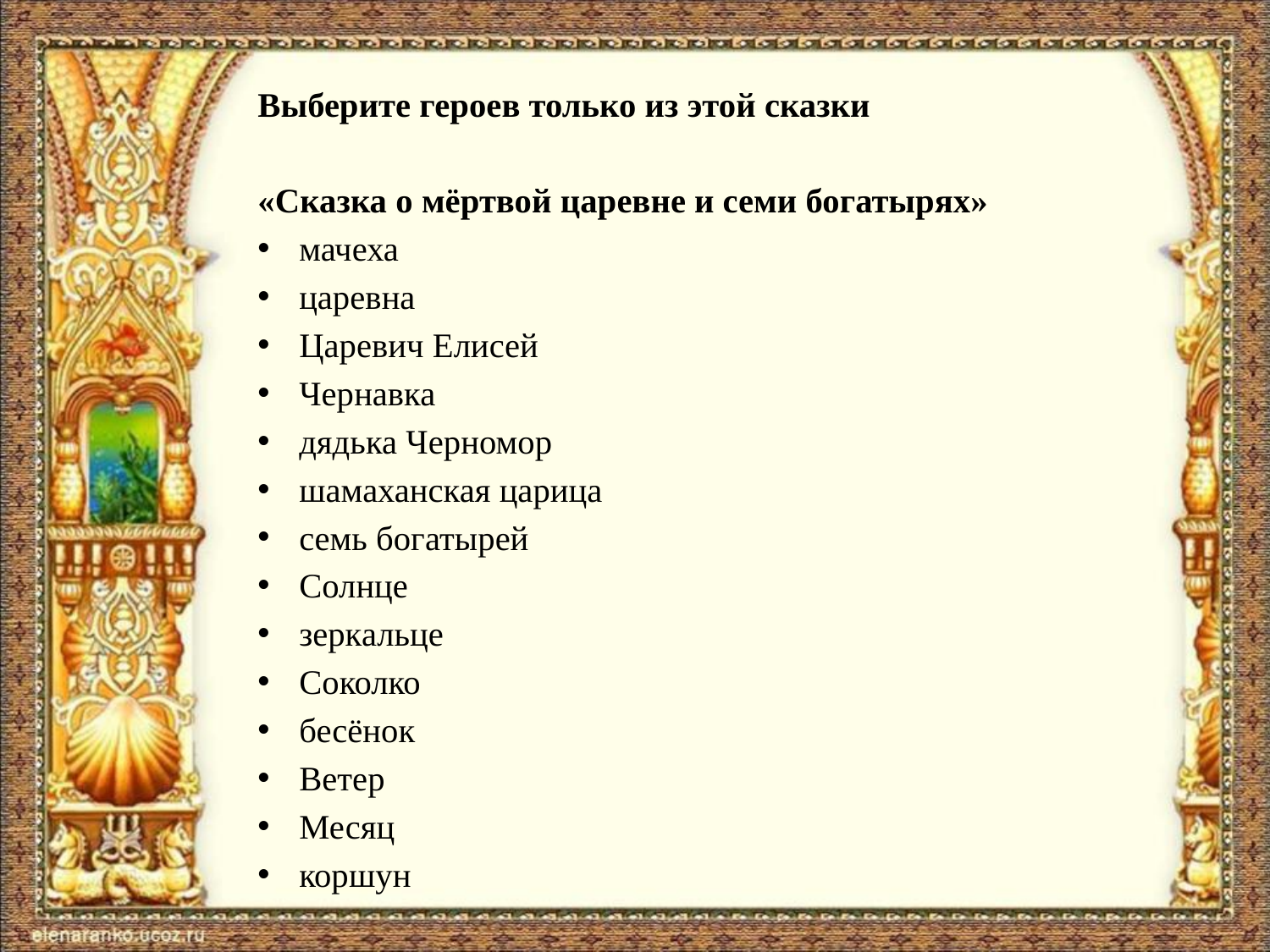

Выберите героев только из этой сказки

«Сказка о мёртвой царевне и семи богатырях»
мачеха
царевна
Царевич Елисей
Чернавка
дядька Черномор
шамаханская царица
семь богатырей
Солнце
зеркальце
Соколко
бесёнок
Ветер
Месяц
коршун